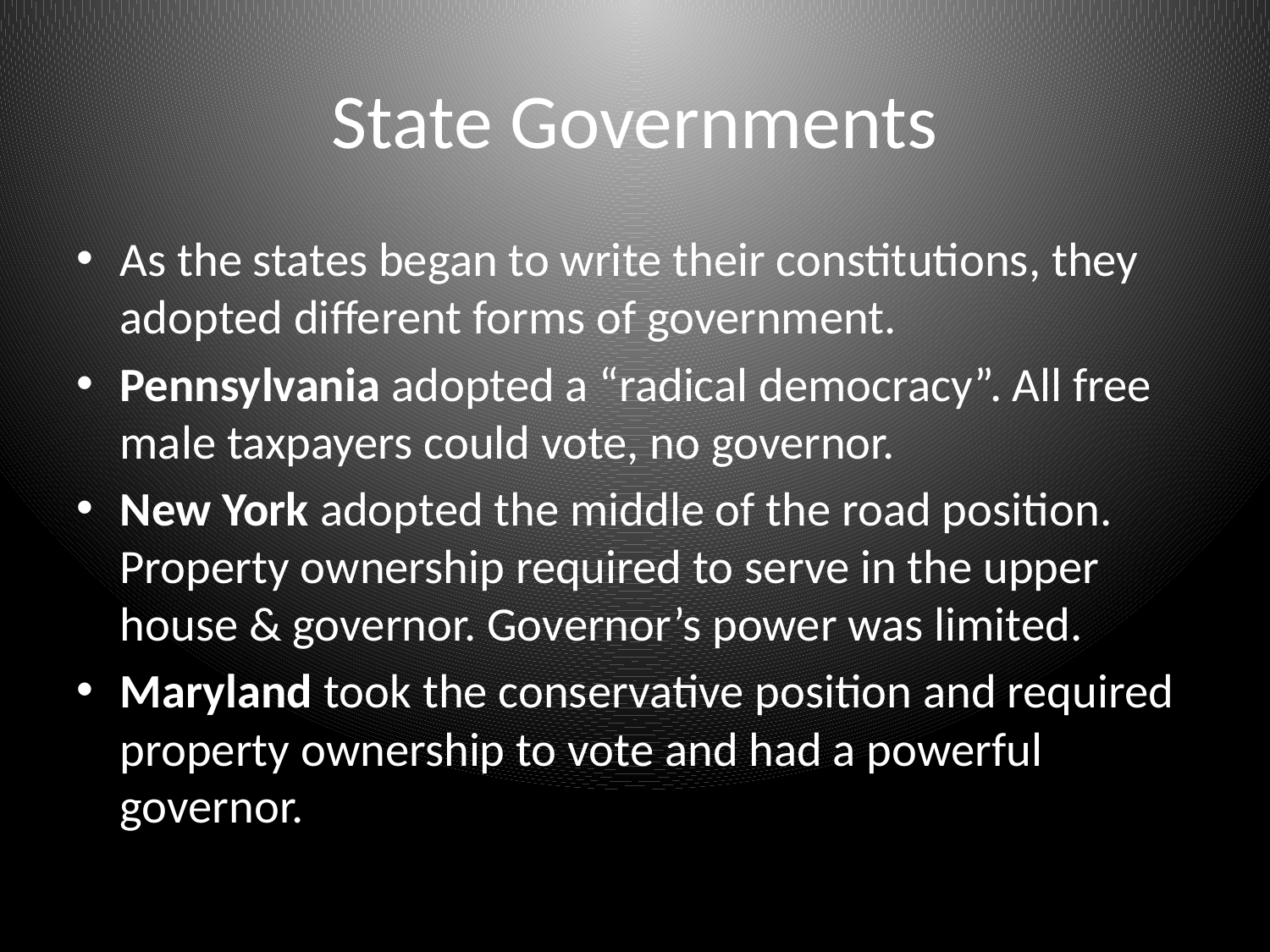

# State Governments
As the states began to write their constitutions, they adopted different forms of government.
Pennsylvania adopted a “radical democracy”. All free male taxpayers could vote, no governor.
New York adopted the middle of the road position. Property ownership required to serve in the upper house & governor. Governor’s power was limited.
Maryland took the conservative position and required property ownership to vote and had a powerful governor.